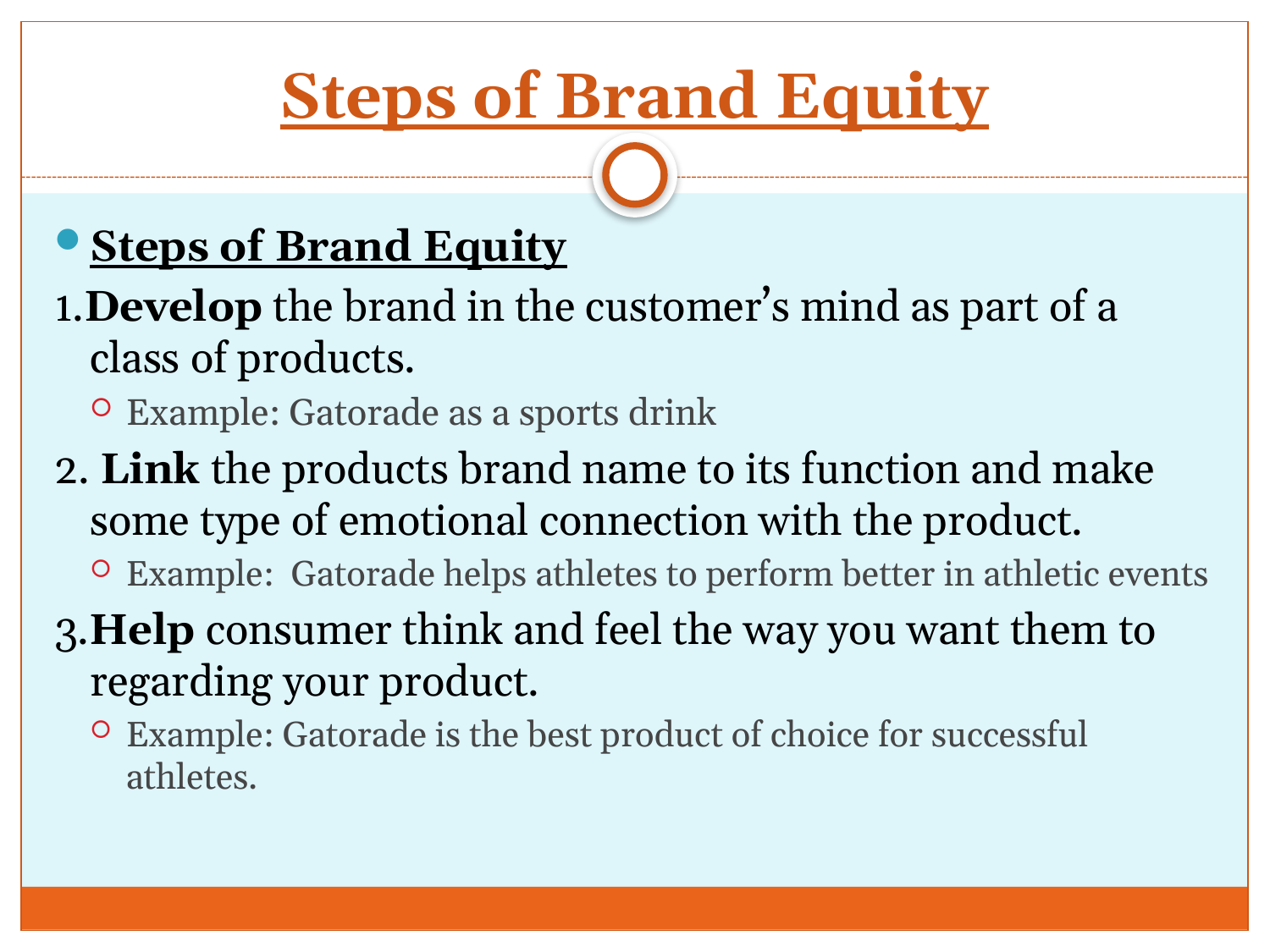

# Steps of Brand Equity
Steps of Brand Equity
1.Develop the brand in the customer’s mind as part of a class of products.
Example: Gatorade as a sports drink
2. Link the products brand name to its function and make some type of emotional connection with the product.
Example:  Gatorade helps athletes to perform better in athletic events
3.Help consumer think and feel the way you want them to regarding your product.
Example: Gatorade is the best product of choice for successful athletes.